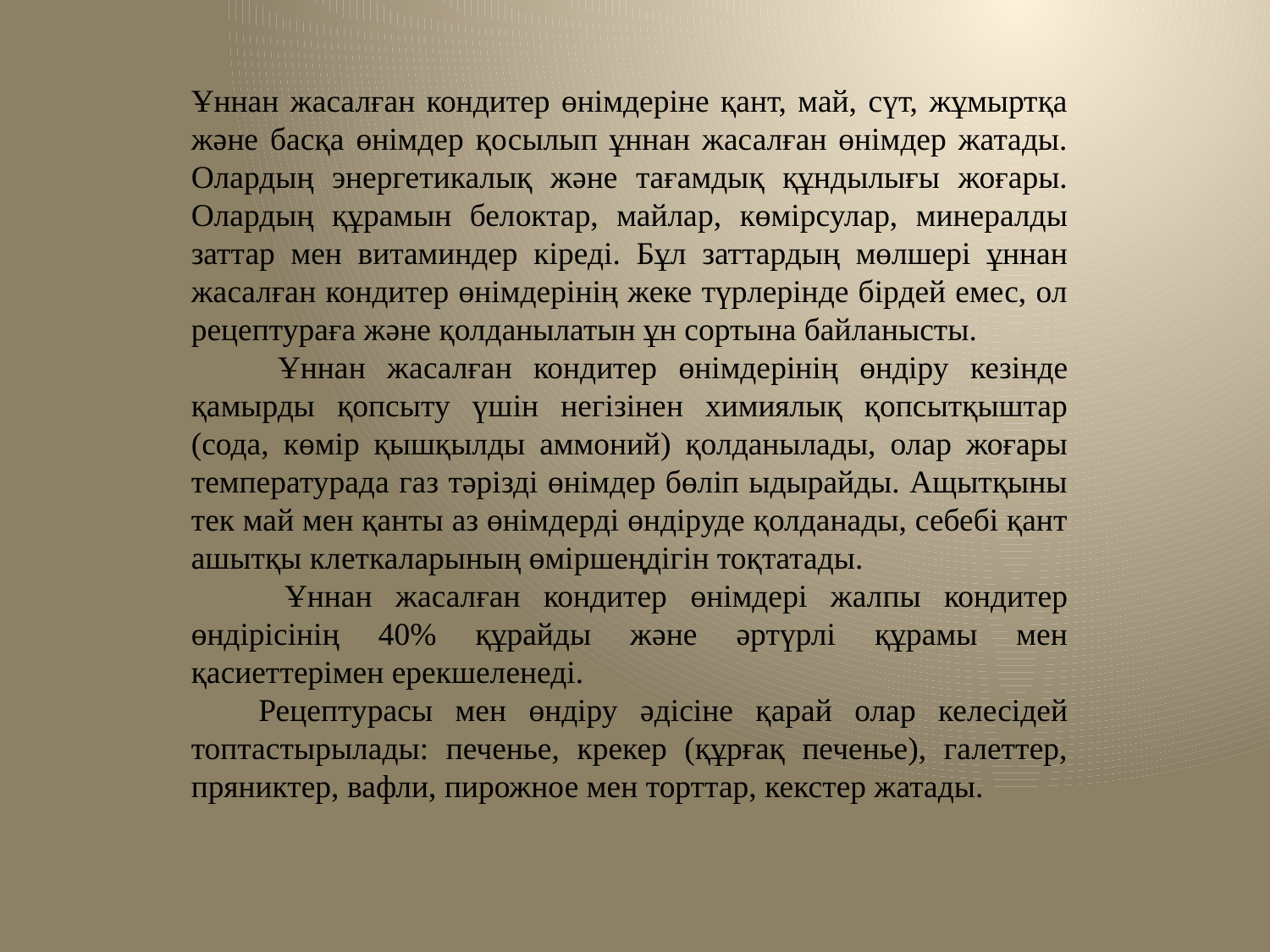

Ұннан жасалған кондитер өнімдеріне қант, май, сүт, жұмыртқа және басқа өнімдер қосылып ұннан жасалған өнімдер жатады. Олардың энергетикалық және тағамдық құндылығы жоғары. Олардың құрамын белоктар, майлар, көмірсулар, минералды заттар мен витаминдер кіреді. Бұл заттардың мөлшері ұннан жасалған кондитер өнімдерінің жеке түрлерінде бірдей емес, ол рецептураға және қолданылатын ұн сортына байланысты.
    Ұннан жасалған кондитер өнімдерінің өндіру кезінде қамырды қопсыту үшін негізінен химиялық қопсытқыштар (сода, көмір қышқылды аммоний) қолданылады, олар жоғары температурада газ тәрізді өнімдер бөліп ыдырайды. Ащытқыны тек май мен қанты аз өнімдерді өндіруде қолданады, себебі қант ашытқы клеткаларының өміршеңдігін тоқтатады.
    Ұннан жасалған кондитер өнімдері жалпы кондитер өндірісінің 40% құрайды және әртүрлі құрамы мен қасиеттерімен ерекшеленеді.
   Рецептурасы мен өндіру әдісіне қарай олар келесідей топтастырылады: печенье, крекер (құрғақ печенье), галеттер, пряниктер, вафли, пирожное мен торттар, кекстер жатады.